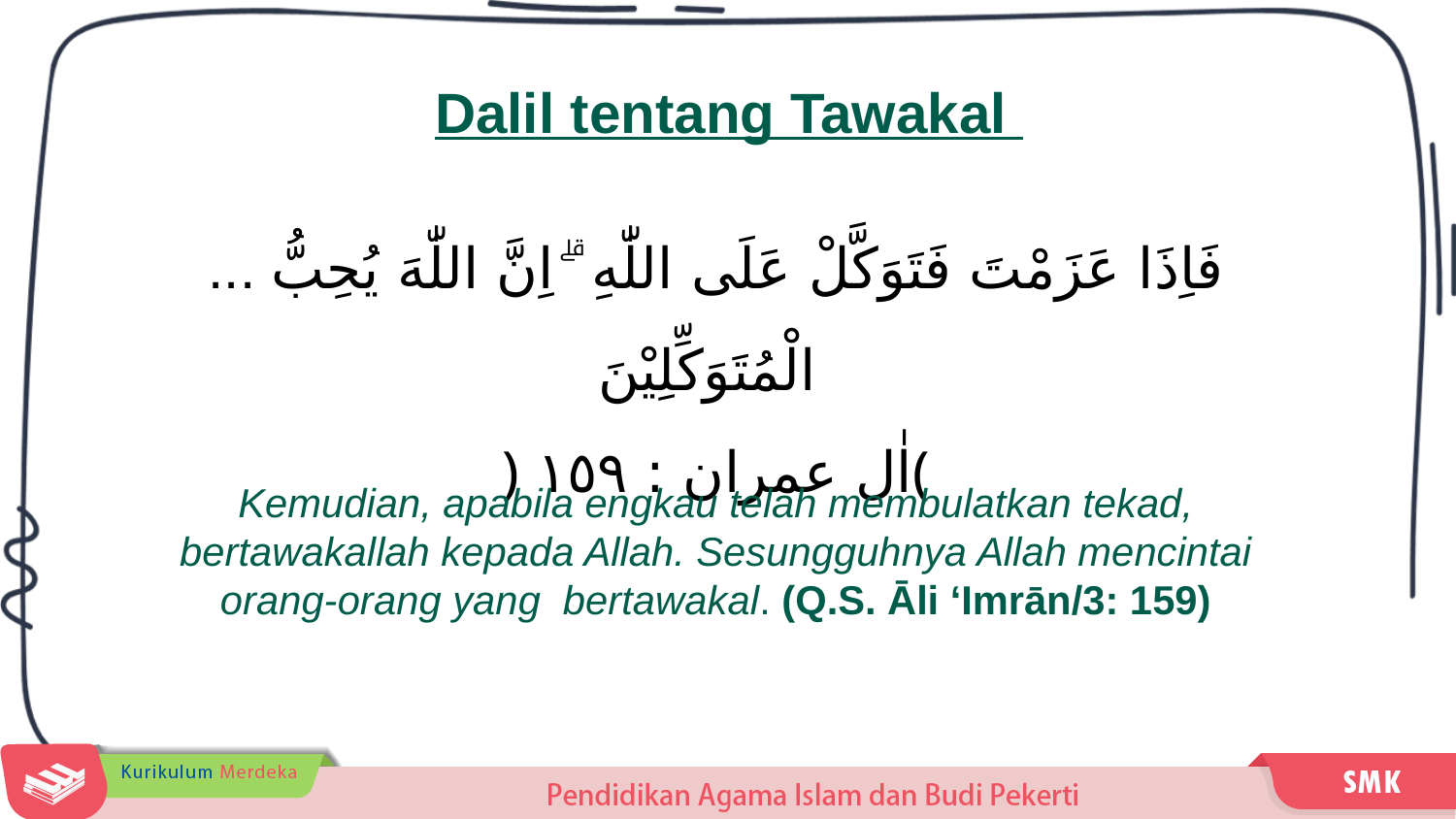

Dalil tentang Tawakal
... فَاِذَا عَزَمْتَ فَتَوَكَّلْ عَلَى اللّٰهِ ۗ اِنَّ اللّٰهَ يُحِبُّ الْمُتَوَكِّلِيْنَ
﴿ اٰل عمران : ١٥٩﴾
Kemudian, apabila engkau telah membulatkan tekad, bertawakallah kepada Allah. Sesungguhnya Allah mencintai orang-orang yang  bertawakal. (Q.S. Āli ‘Imrān/3: 159)